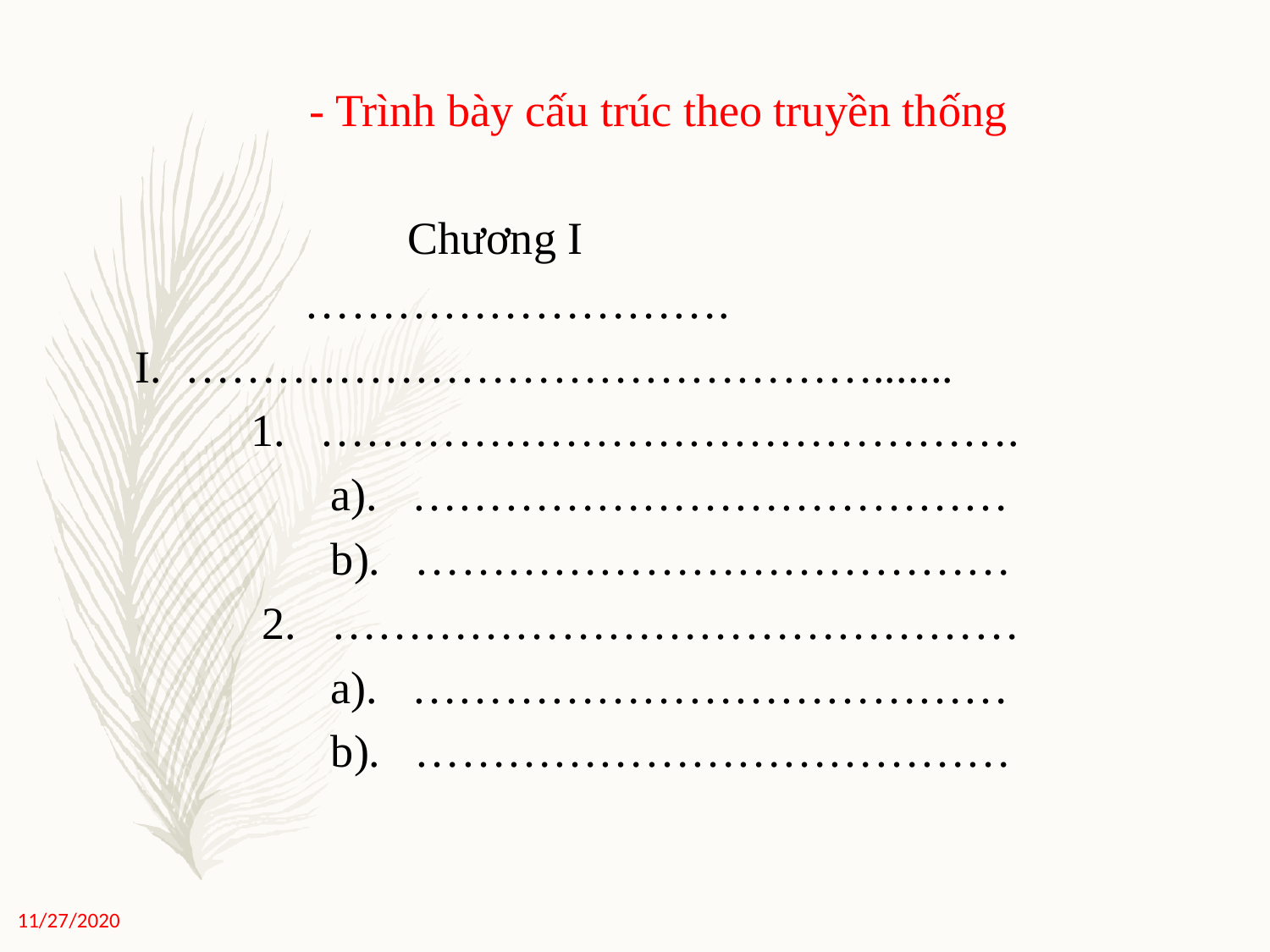

- Trình bày cấu trúc theo truyền thống

                             Chương I
                    ……………………….
	 I.  ……………………………………….......
		1.   ……………………………………….
		       a).   …………………………………
		       b).   …………………………………
		 2.   ………………………………………
		       a).   …………………………………
		       b).   …………………………………

11/27/2020